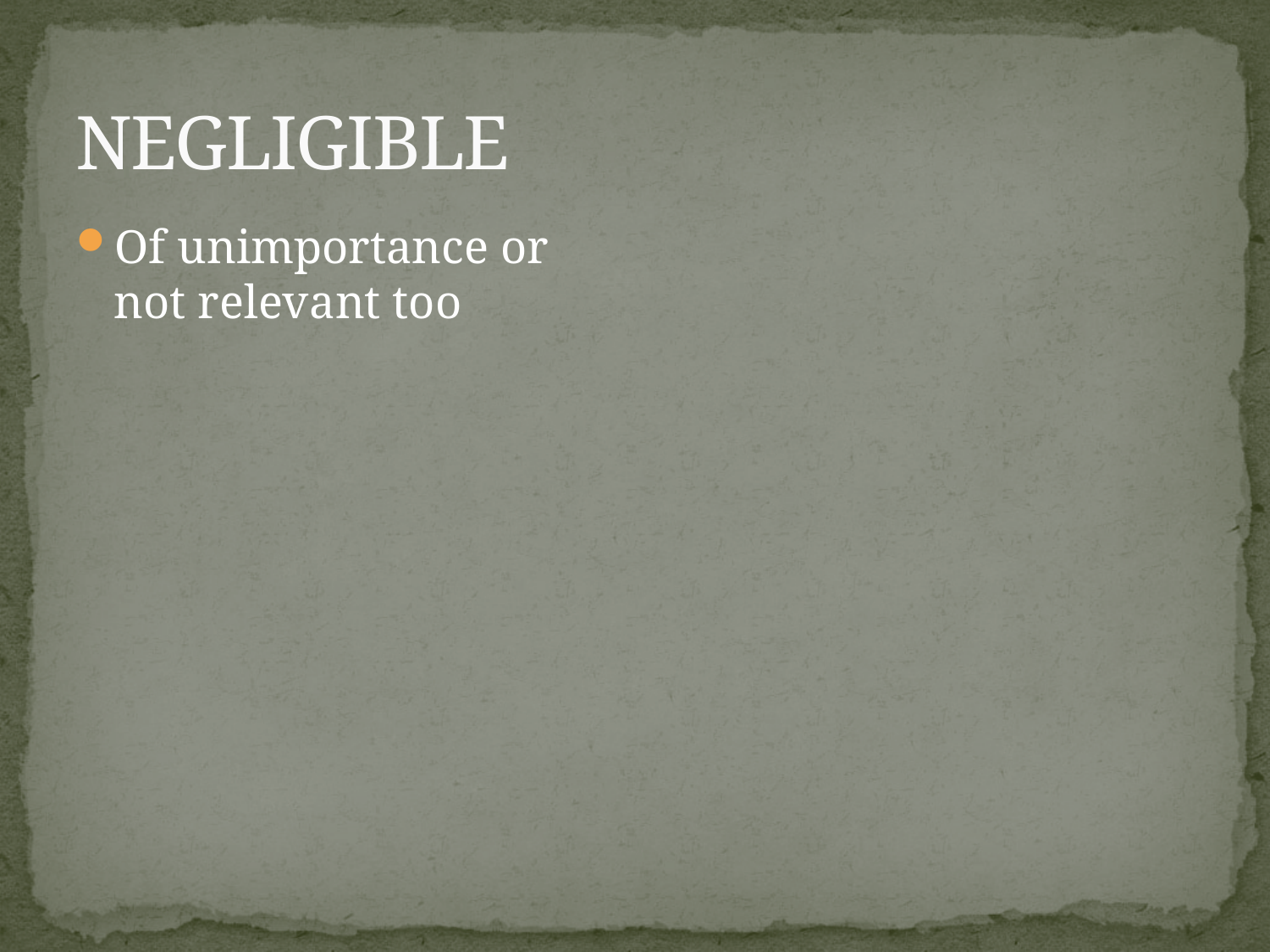

# NEGLIGIBLE
Of unimportance or not relevant too